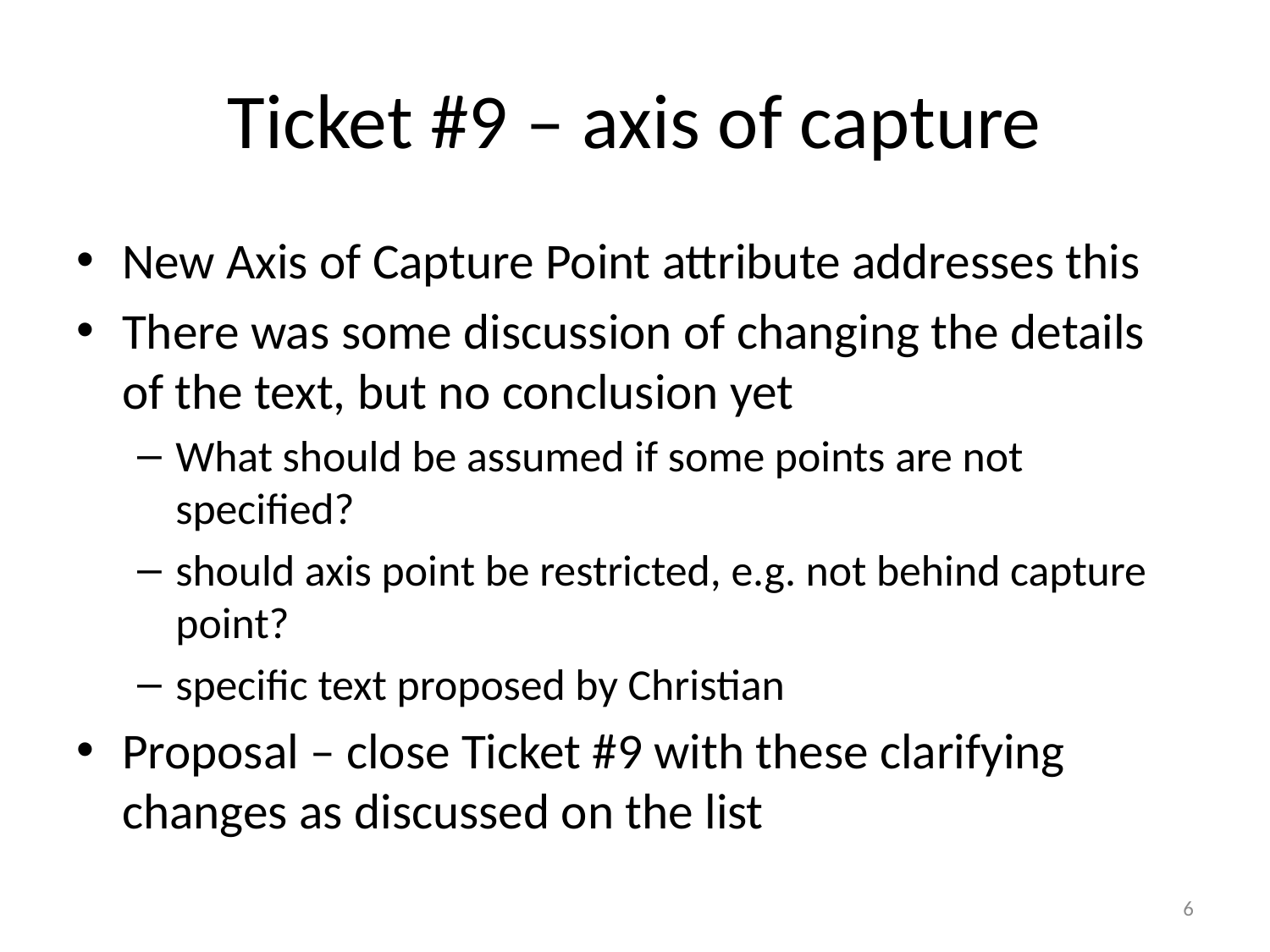

# Ticket #9 – axis of capture
New Axis of Capture Point attribute addresses this
There was some discussion of changing the details of the text, but no conclusion yet
What should be assumed if some points are not specified?
should axis point be restricted, e.g. not behind capture point?
specific text proposed by Christian
Proposal – close Ticket #9 with these clarifying changes as discussed on the list
6